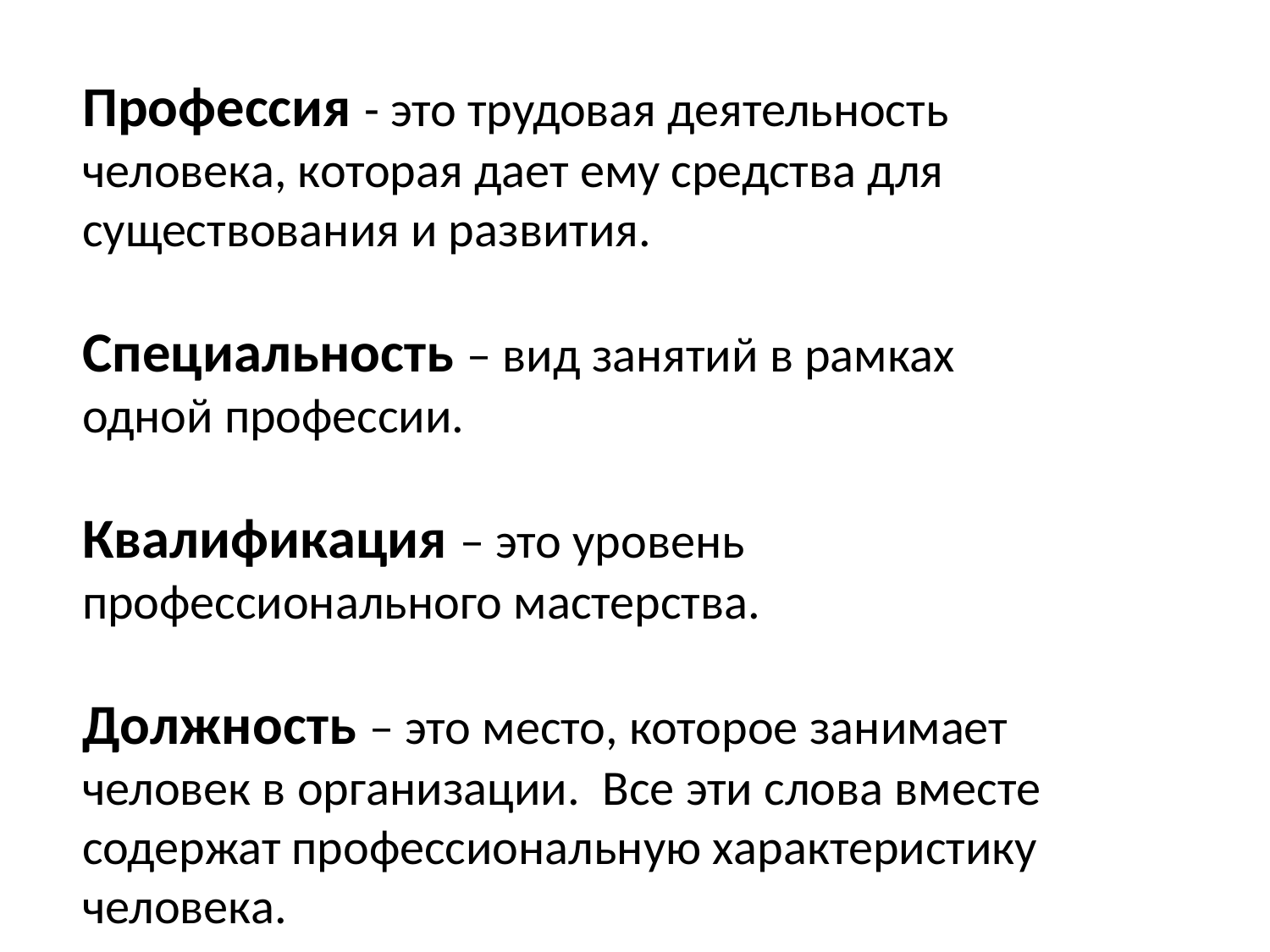

Профессия - это трудовая деятельность человека, которая дает ему средства для существования и развития.

Специальность – вид занятий в рамках одной профессии.

Квалификация – это уровень профессионального мастерства.

Должность – это место, которое занимает человек в организации.  Все эти слова вместе содержат профессиональную характеристику человека.